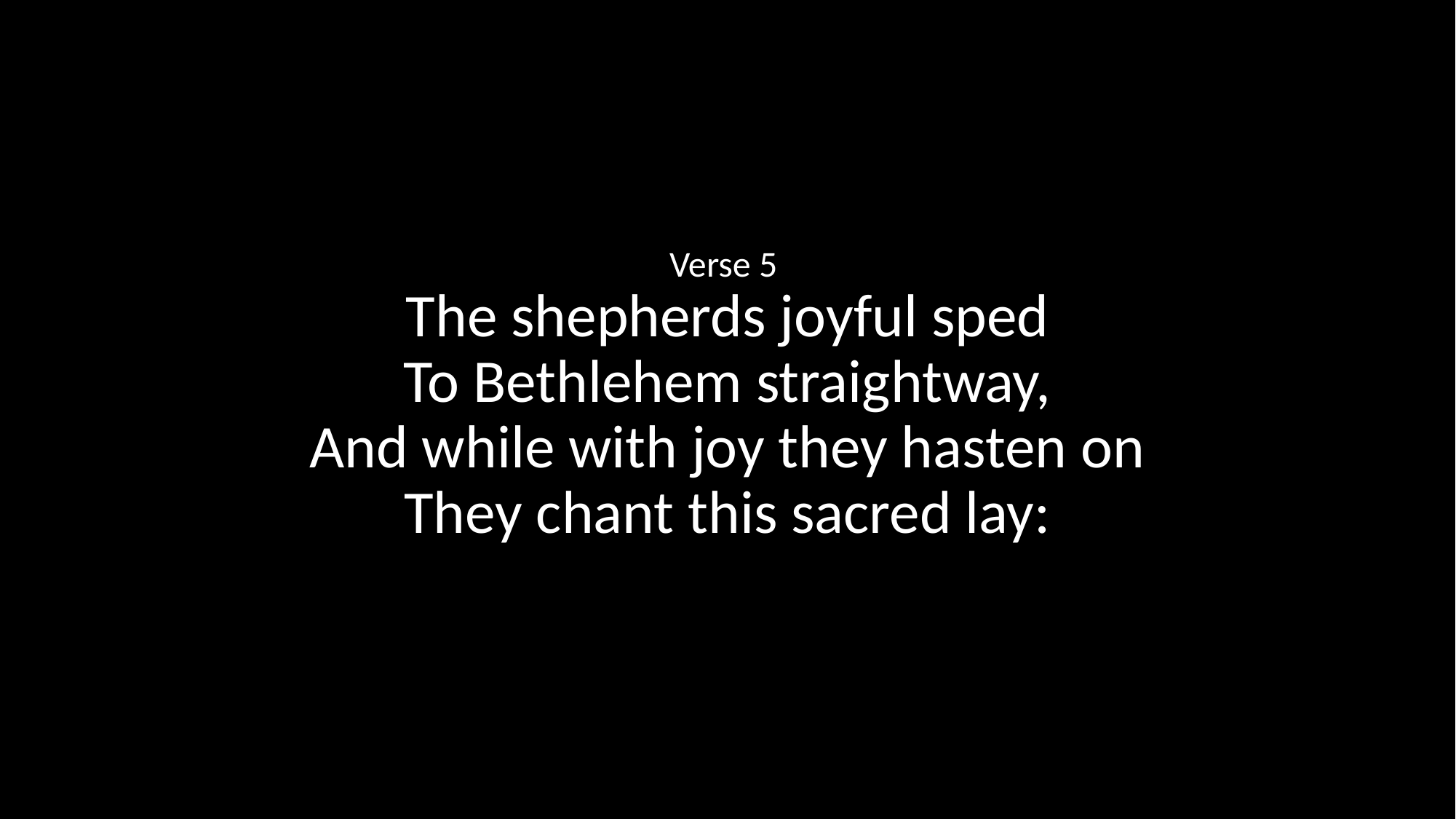

Verse 5
The shepherds joyful sped
To Bethlehem straightway,
And while with joy they hasten on
They chant this sacred lay: